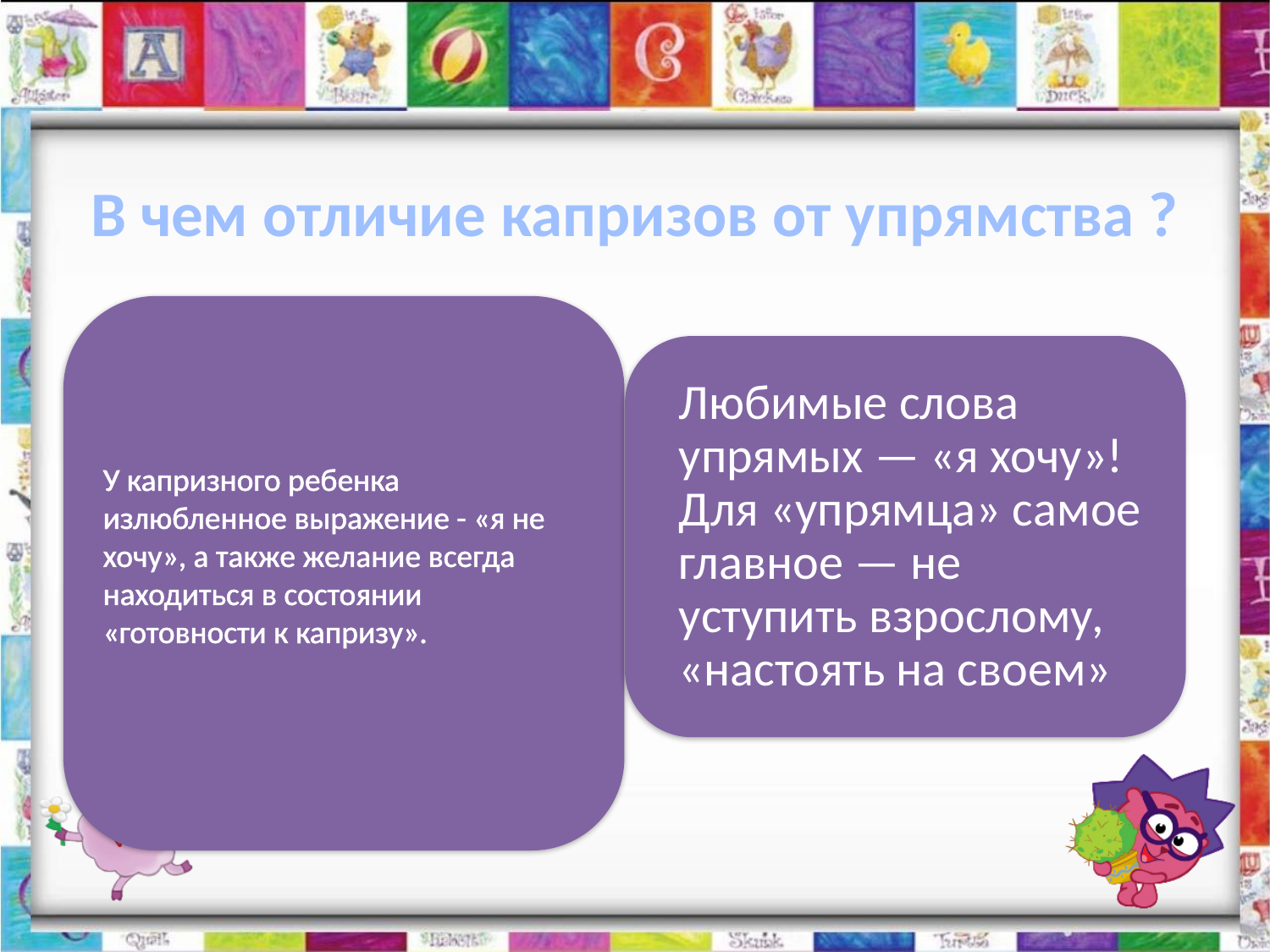

# В чем отличие капризов от упрямства ?
Любимые слова упрямых — «я хочу»! Для «упрямца» самое главное — не уступить взрослому, «настоять на своем»
У капризного ребенка излюбленное выражение - «я не хочу», а также желание всегда находиться в состоянии «готовности к капризу».